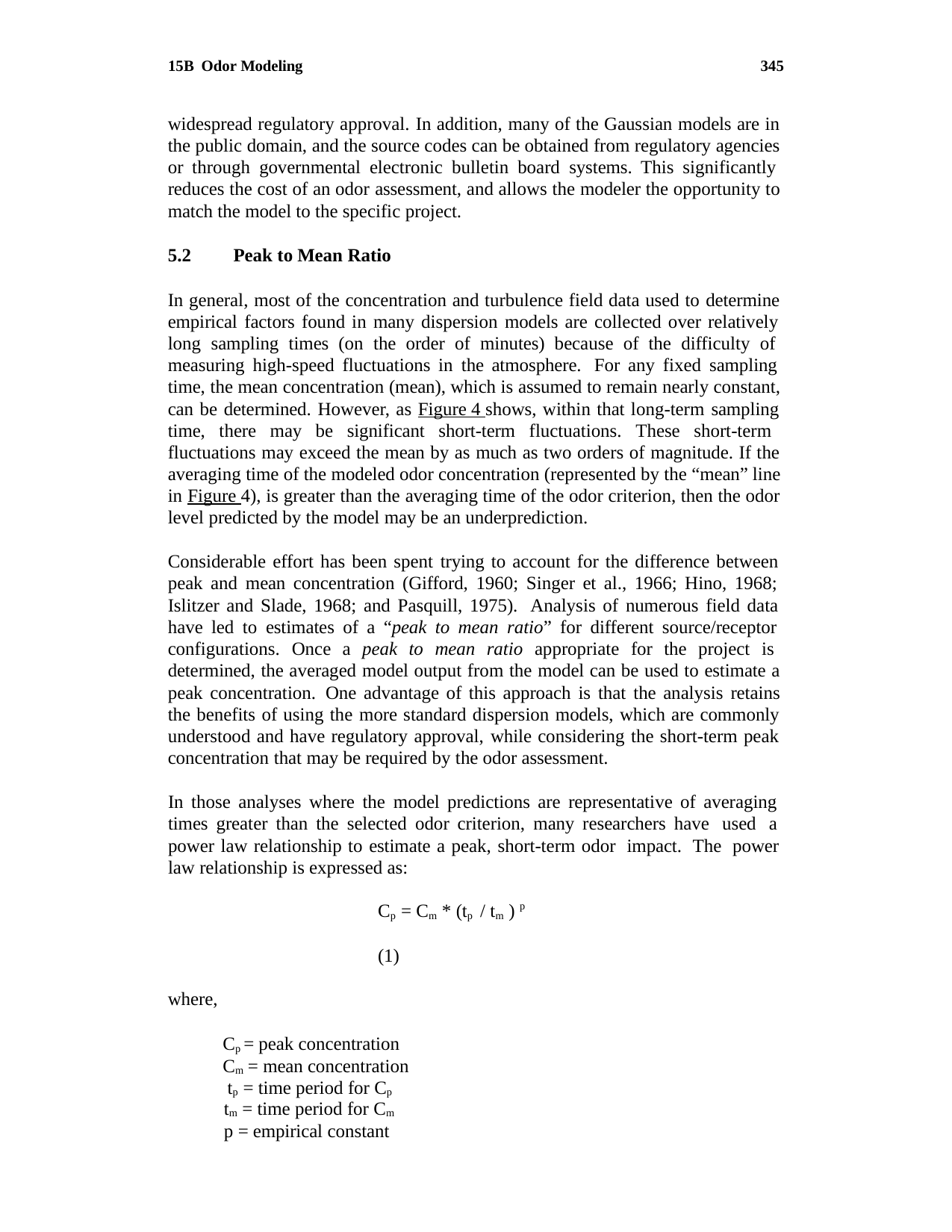

15B Odor Modeling
345
widespread regulatory approval. In addition, many of the Gaussian models are in  the public domain, and the source codes can be obtained from regulatory agencies  or through governmental electronic bulletin board systems. This significantly  reduces the cost of an odor assessment, and allows the modeler the opportunity to  match the model to the specific project.

5.2	Peak to Mean Ratio

In general, most of the concentration and turbulence field data used to determine  empirical factors found in many dispersion models are collected over relatively  long sampling times (on the order of minutes) because of the difficulty of  measuring high-speed fluctuations in the atmosphere. For any fixed sampling  time, the mean concentration (mean), which is assumed to remain nearly constant,  can be determined. However, as Figure 4 shows, within that long-term sampling  time, there may be significant short-term fluctuations. These short-term  fluctuations may exceed the mean by as much as two orders of magnitude. If the  averaging time of the modeled odor concentration (represented by the “mean” line  in Figure 4), is greater than the averaging time of the odor criterion, then the odor  level predicted by the model may be an underprediction.

Considerable effort has been spent trying to account for the difference between  peak and mean concentration (Gifford, 1960; Singer et al., 1966; Hino, 1968;  Islitzer and Slade, 1968; and Pasquill, 1975). Analysis of numerous field data  have led to estimates of a “peak to mean ratio” for different source/receptor  configurations. Once a peak to mean ratio appropriate for the project is  determined, the averaged model output from the model can be used to estimate a  peak concentration. One advantage of this approach is that the analysis retains  the benefits of using the more standard dispersion models, which are commonly  understood and have regulatory approval, while considering the short-term peak  concentration that may be required by the odor assessment.

In those analyses where the model predictions are representative of averaging  times greater than the selected odor criterion, many researchers have used a  power law relationship to estimate a peak, short-term odor impact. The power  law relationship is expressed as:

Cp = Cm * (tp / tm ) p	(1)
where,

Cp = peak concentration  Cm = mean concentration  tp = time period for Cp
tm = time period for Cm
p = empirical constant